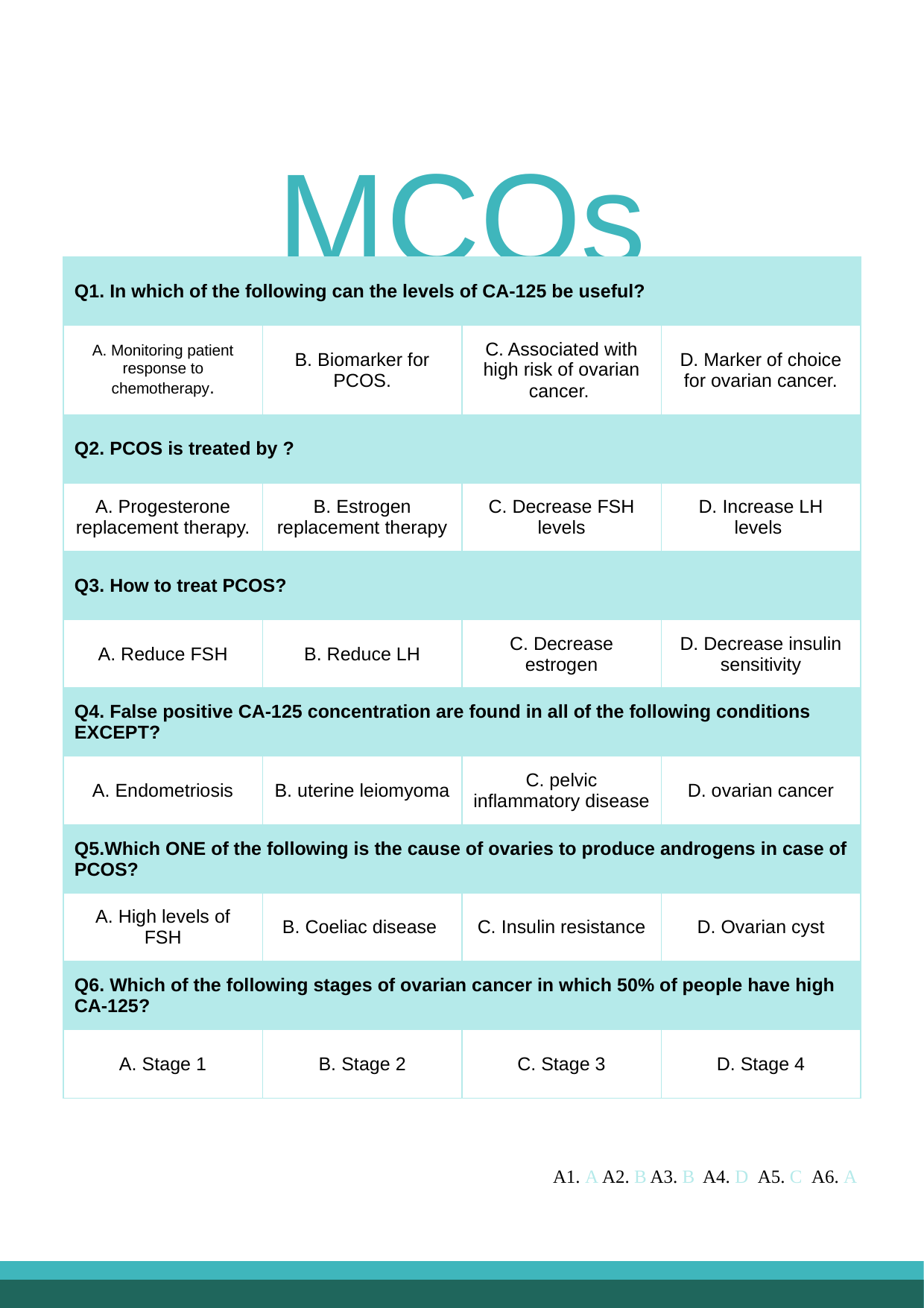

MCQs
| Q1. In which of the following can the levels of CA-125 be useful? |  |  |  |
| --- | --- | --- | --- |
| A. Monitoring patient response to chemotherapy. | B. Biomarker for PCOS. | C. Associated with high risk of ovarian cancer. | D. Marker of choice for ovarian cancer. |
| Q2. PCOS is treated by ? |  |  |  |
| A. Progesterone replacement therapy. | B. Estrogen replacement therapy | C. Decrease FSH levels | D. Increase LH levels |
| Q3. How to treat PCOS? |  |  |  |
| A. Reduce FSH | B. Reduce LH | C. Decrease estrogen | D. Decrease insulin sensitivity |
| Q4. False positive CA-125 concentration are found in all of the following conditions EXCEPT? |  |  |  |
| A. Endometriosis | B. uterine leiomyoma | C. pelvic inflammatory disease | D. ovarian cancer |
| Q5.Which ONE of the following is the cause of ovaries to produce androgens in case of PCOS? |  |  |  |
| A. High levels of FSH | B. Coeliac disease | C. Insulin resistance | D. Ovarian cyst |
| Q6. Which of the following stages of ovarian cancer in which 50% of people have high CA-125? |  |  |  |
| A. Stage 1 | B. Stage 2 | C. Stage 3 | D. Stage 4 |

A1. A A2. B A3. B  A4. D  A5. C  A6. A